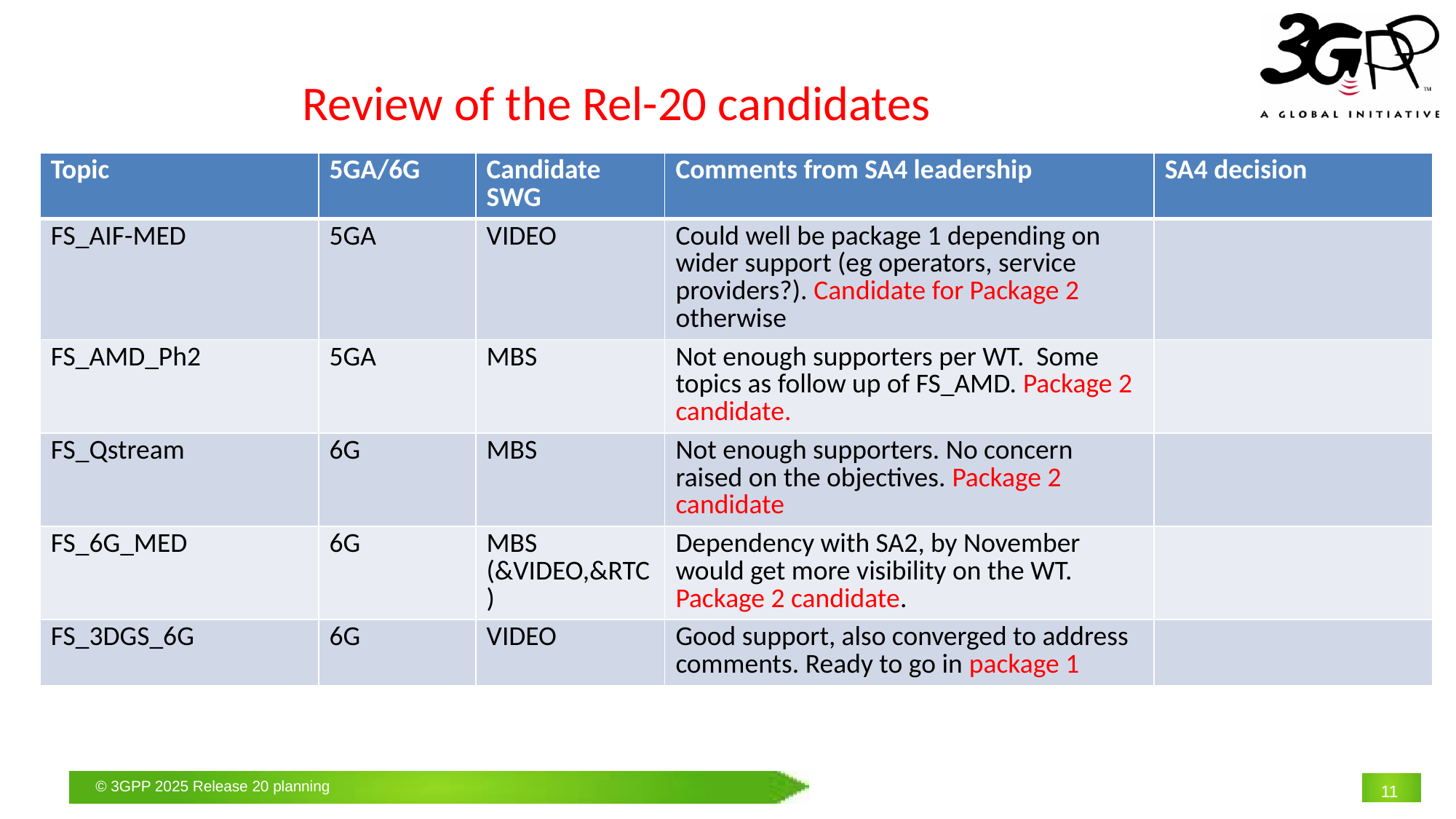

# Review of the Rel-20 candidates
| Topic | 5GA/6G | Candidate SWG | Comments from SA4 leadership | SA4 decision |
| --- | --- | --- | --- | --- |
| FS\_AIF-MED | 5GA | VIDEO | Could well be package 1 depending on wider support (eg operators, service providers?). Candidate for Package 2 otherwise |  |
| FS\_AMD\_Ph2 | 5GA | MBS | Not enough supporters per WT. Some topics as follow up of FS\_AMD. Package 2 candidate. |  |
| FS\_Qstream | 6G | MBS | Not enough supporters. No concern raised on the objectives. Package 2 candidate |  |
| FS\_6G\_MED | 6G | MBS (&VIDEO,&RTC) | Dependency with SA2, by November would get more visibility on the WT. Package 2 candidate. |  |
| FS\_3DGS\_6G | 6G | VIDEO | Good support, also converged to address comments. Ready to go in package 1 |  |
11